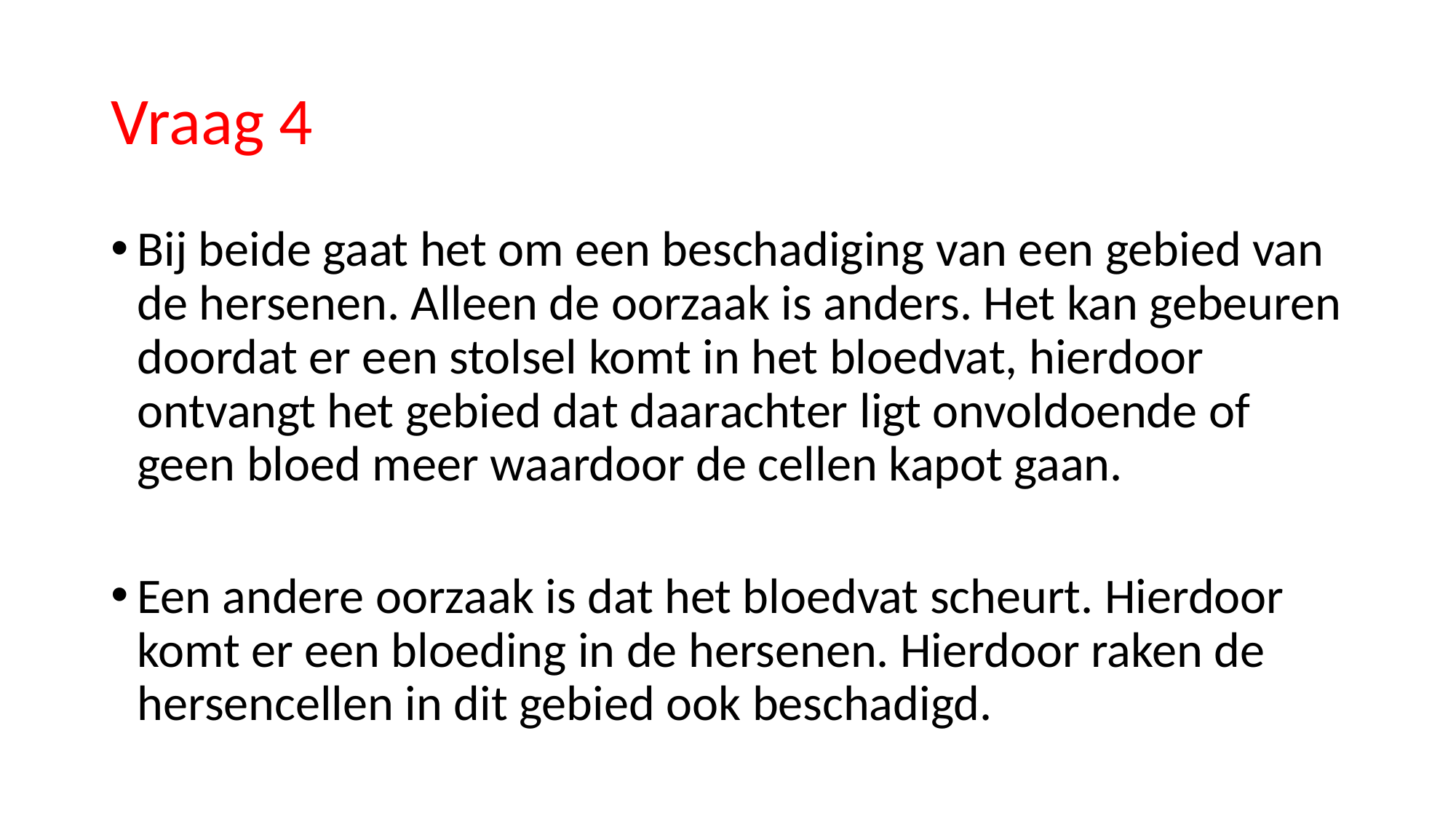

# Vraag 4
Bij beide gaat het om een beschadiging van een gebied van de hersenen. Alleen de oorzaak is anders. Het kan gebeuren doordat er een stolsel komt in het bloedvat, hierdoor ontvangt het gebied dat daarachter ligt onvoldoende of geen bloed meer waardoor de cellen kapot gaan.

Een andere oorzaak is dat het bloedvat scheurt. Hierdoor komt er een bloeding in de hersenen. Hierdoor raken de hersencellen in dit gebied ook beschadigd.